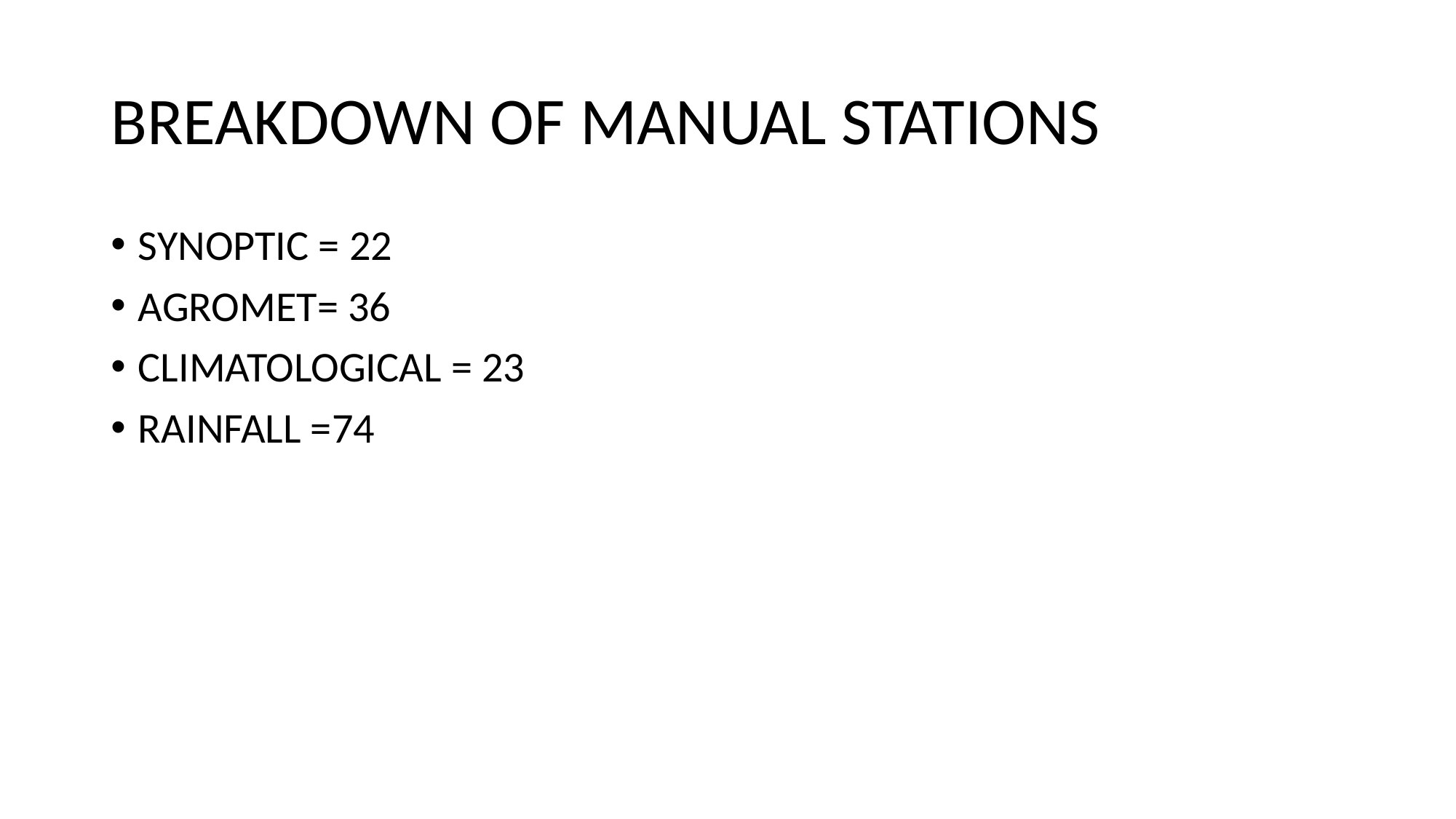

# BREAKDOWN OF MANUAL STATIONS
SYNOPTIC = 22
AGROMET= 36
CLIMATOLOGICAL = 23
RAINFALL =74